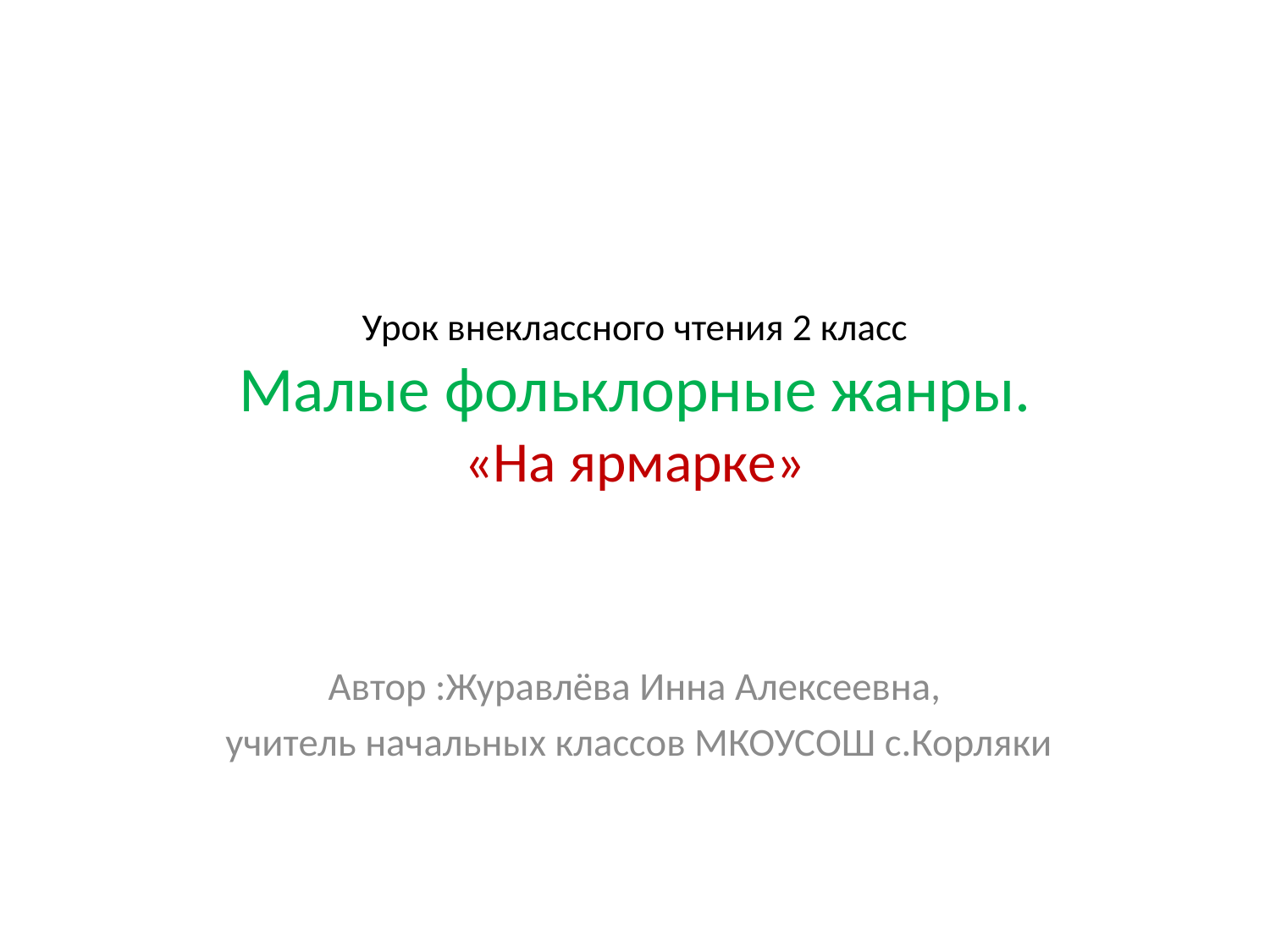

# Урок внеклассного чтения 2 класс Малые фольклорные жанры. «На ярмарке»
Автор :Журавлёва Инна Алексеевна,
 учитель начальных классов МКОУСОШ с.Корляки